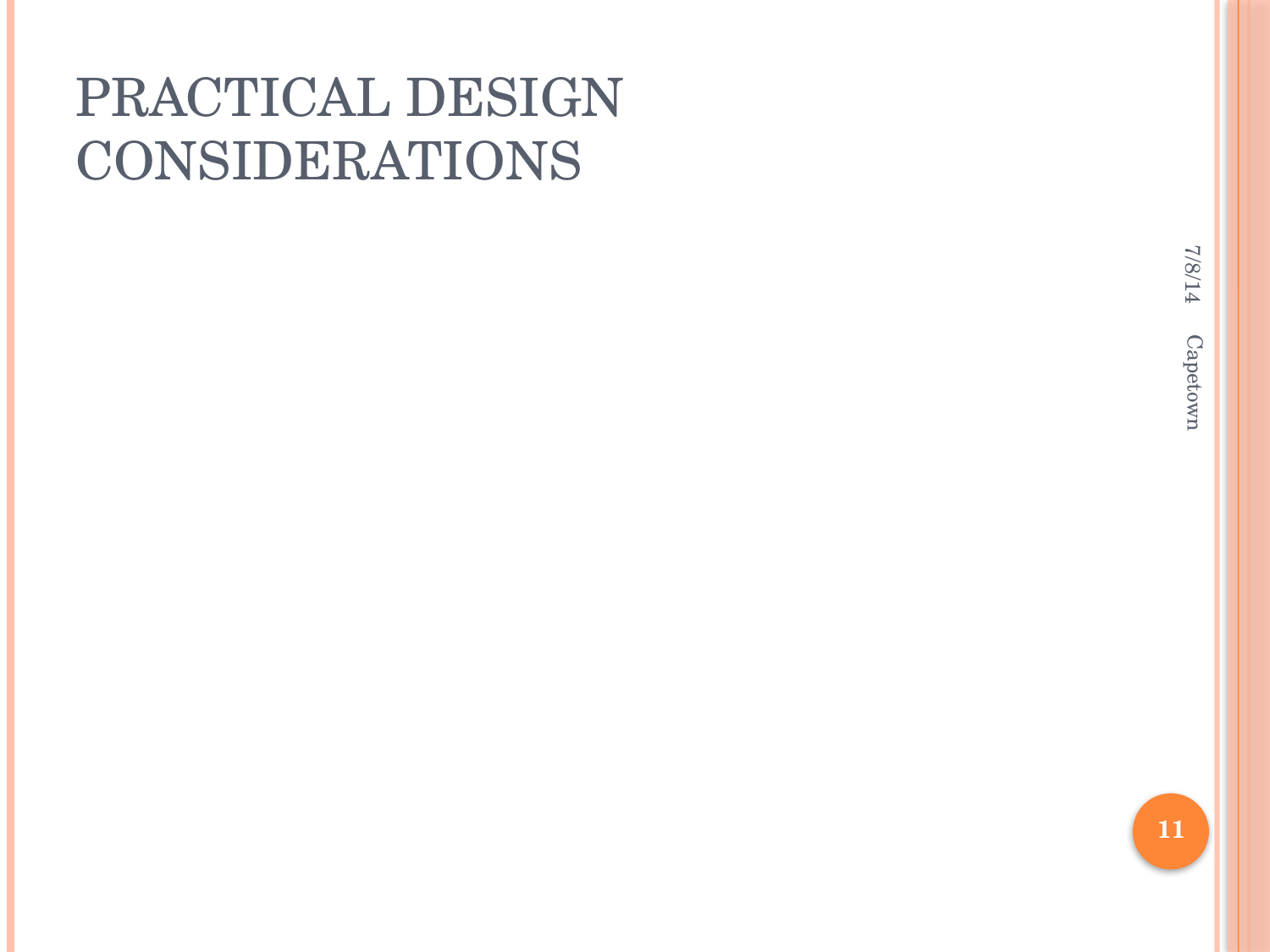

# Practical Design Considerations
7/8/14
Capetown
11